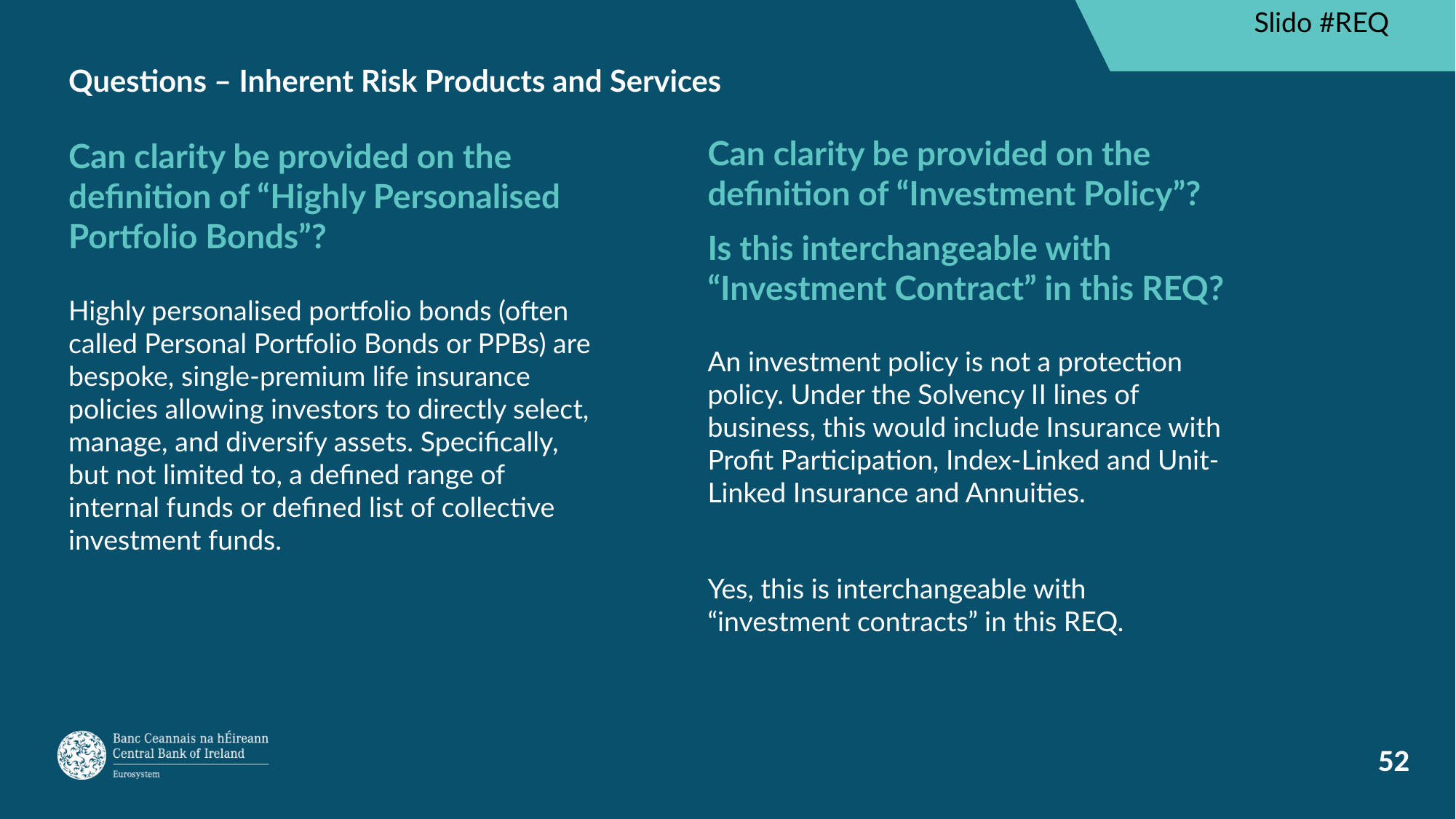

Slido #REQ
# Questions – Inherent Risk Products and Services
Can clarity be provided on the definition of “Highly Personalised Portfolio Bonds”?
Can clarity be provided on the definition of “Investment Policy”?
Is this interchangeable with “Investment Contract” in this REQ?
Highly personalised portfolio bonds (often called Personal Portfolio Bonds or PPBs) are bespoke, single-premium life insurance policies allowing investors to directly select, manage, and diversify assets. Specifically, but not limited to, a defined range of internal funds or defined list of collective investment funds.
An investment policy is not a protection policy. Under the Solvency II lines of business, this would include Insurance with Profit Participation, Index-Linked and Unit-Linked Insurance and Annuities.

Yes, this is interchangeable with “investment contracts” in this REQ.